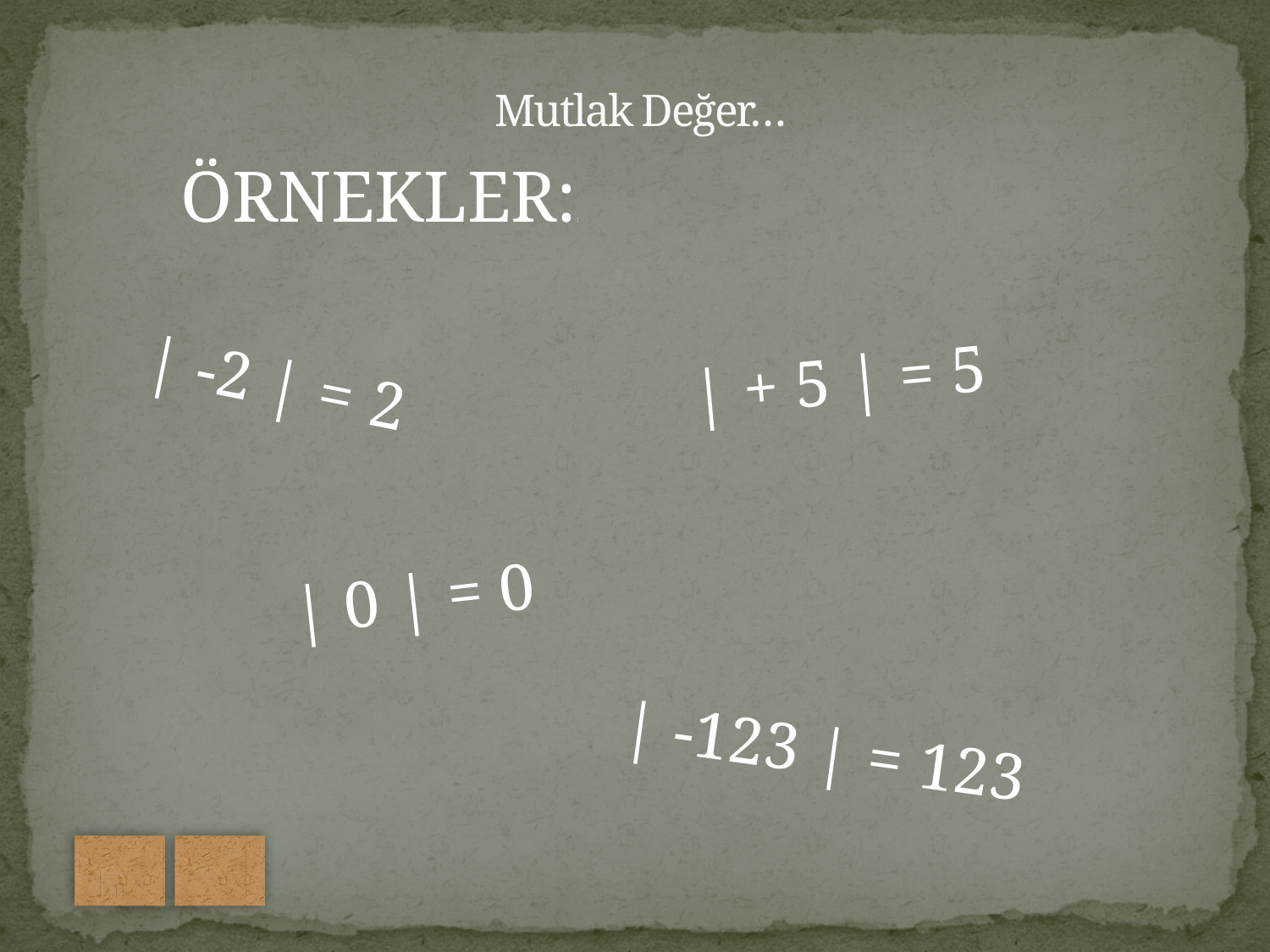

# Mutlak Değer…
    ÖRNEKLER::
| + 5 | = 5
 | -2 | = 2
| 0 | = 0
| -123 | = 123